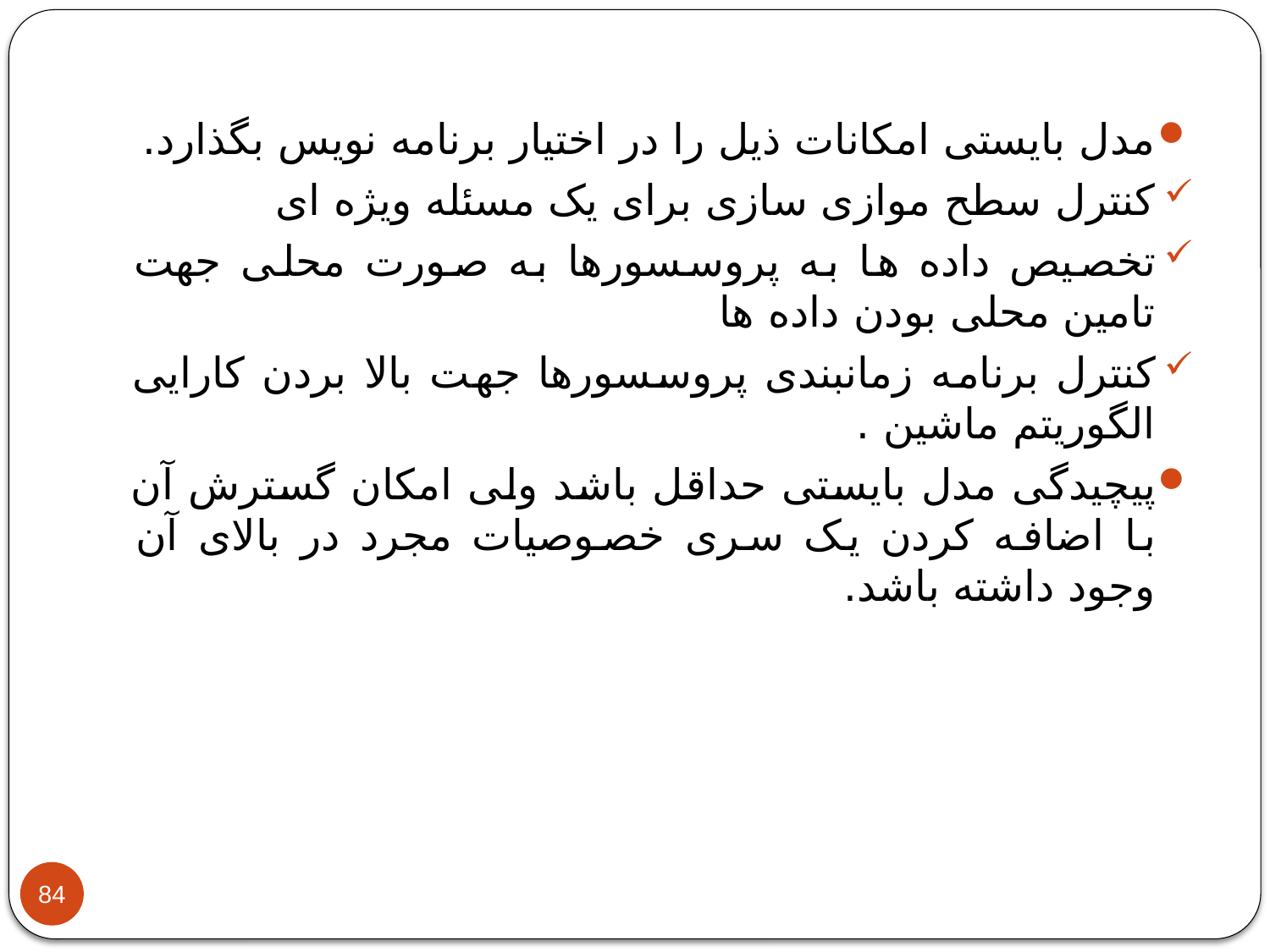

مدل بایستی امکانات ذیل را در اختیار برنامه نویس بگذارد.
کنترل سطح موازی سازی برای یک مسئله ویژه ای
تخصیص داده ها به پروسسورها به صورت محلی جهت تامین محلی بودن داده ها
کنترل برنامه زمانبندی پروسسورها جهت بالا بردن کارایی الگوریتم ماشین .
پیچیدگی مدل بایستی حداقل باشد ولی امکان گسترش آن با اضافه کردن یک سری خصوصیات مجرد در بالای آن وجود داشته باشد.

84